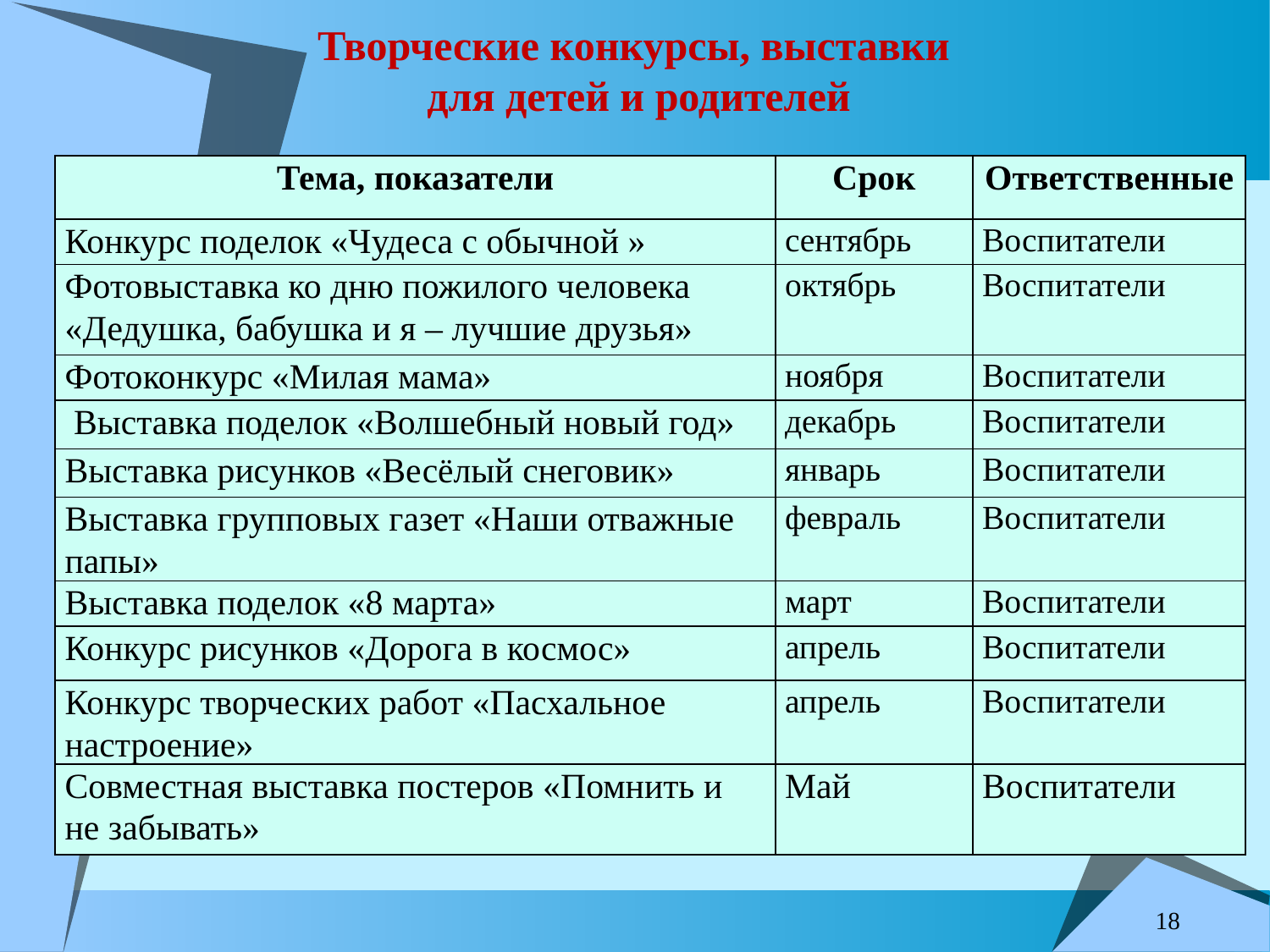

# Творческие конкурсы, выставки для детей и родителей
| Тема, показатели | Срок | Ответственные |
| --- | --- | --- |
| Конкурс поделок «Чудеса с обычной » | сентябрь | Воспитатели |
| Фотовыставка ко дню пожилого человека «Дедушка, бабушка и я – лучшие друзья» | октябрь | Воспитатели |
| Фотоконкурс «Милая мама» | ноября | Воспитатели |
| Выставка поделок «Волшебный новый год» | декабрь | Воспитатели |
| Выставка рисунков «Весёлый снеговик» | январь | Воспитатели |
| Выставка групповых газет «Наши отважные папы» | февраль | Воспитатели |
| Выставка поделок «8 марта» | март | Воспитатели |
| Конкурс рисунков «Дорога в космос» | апрель | Воспитатели |
| Конкурс творческих работ «Пасхальное настроение» | апрель | Воспитатели |
| Совместная выставка постеров «Помнить и не забывать» | Май | Воспитатели |
18